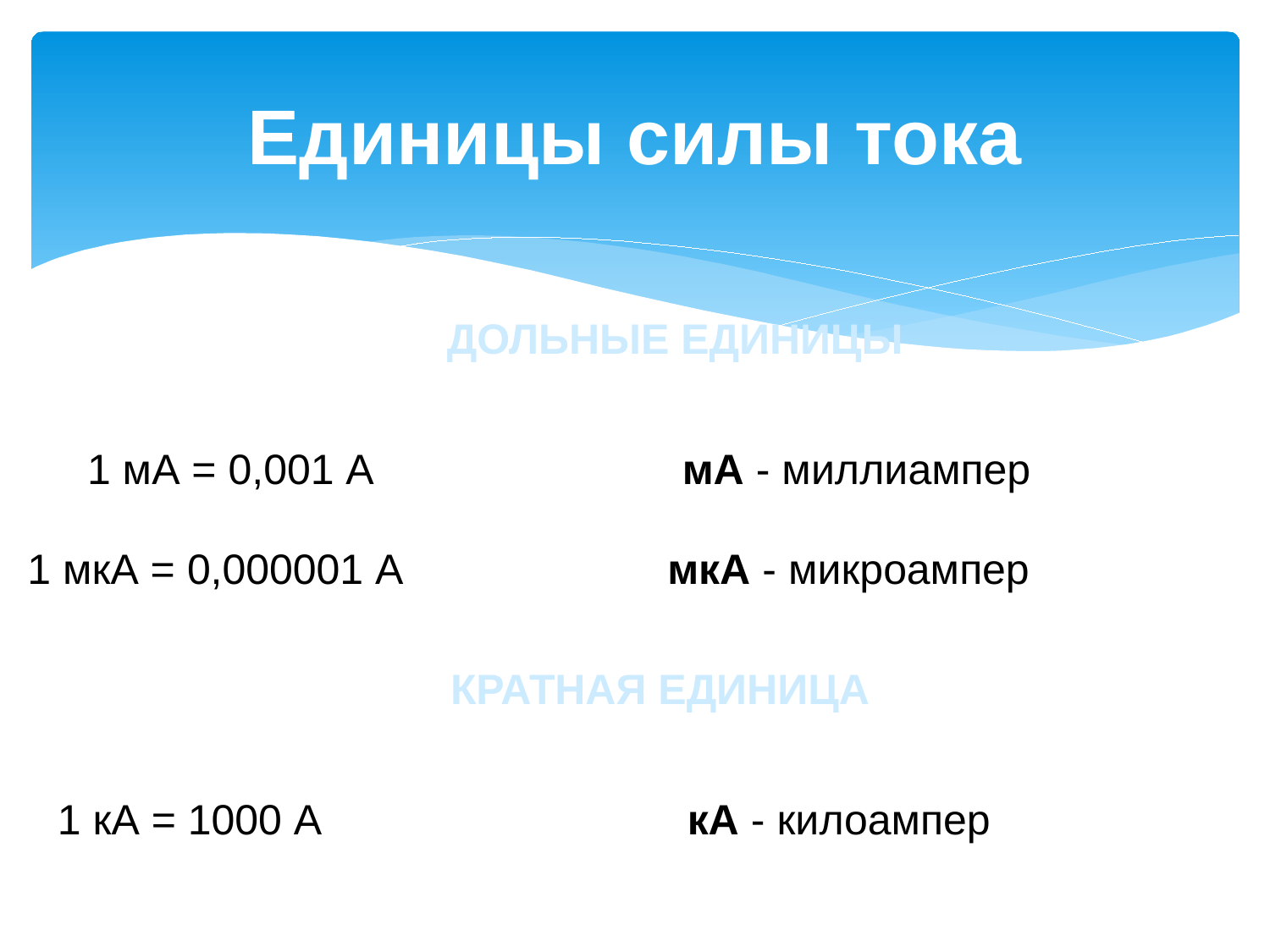

# Единицы силы тока
ДОЛЬНЫЕ ЕДИНИЦЫ
1 мА = 0,001 А
мА - миллиампер
1 мкА = 0,000001 А
мкА - микроампер
КРАТНАЯ ЕДИНИЦА
1 кА = 1000 А
кА - килоампер